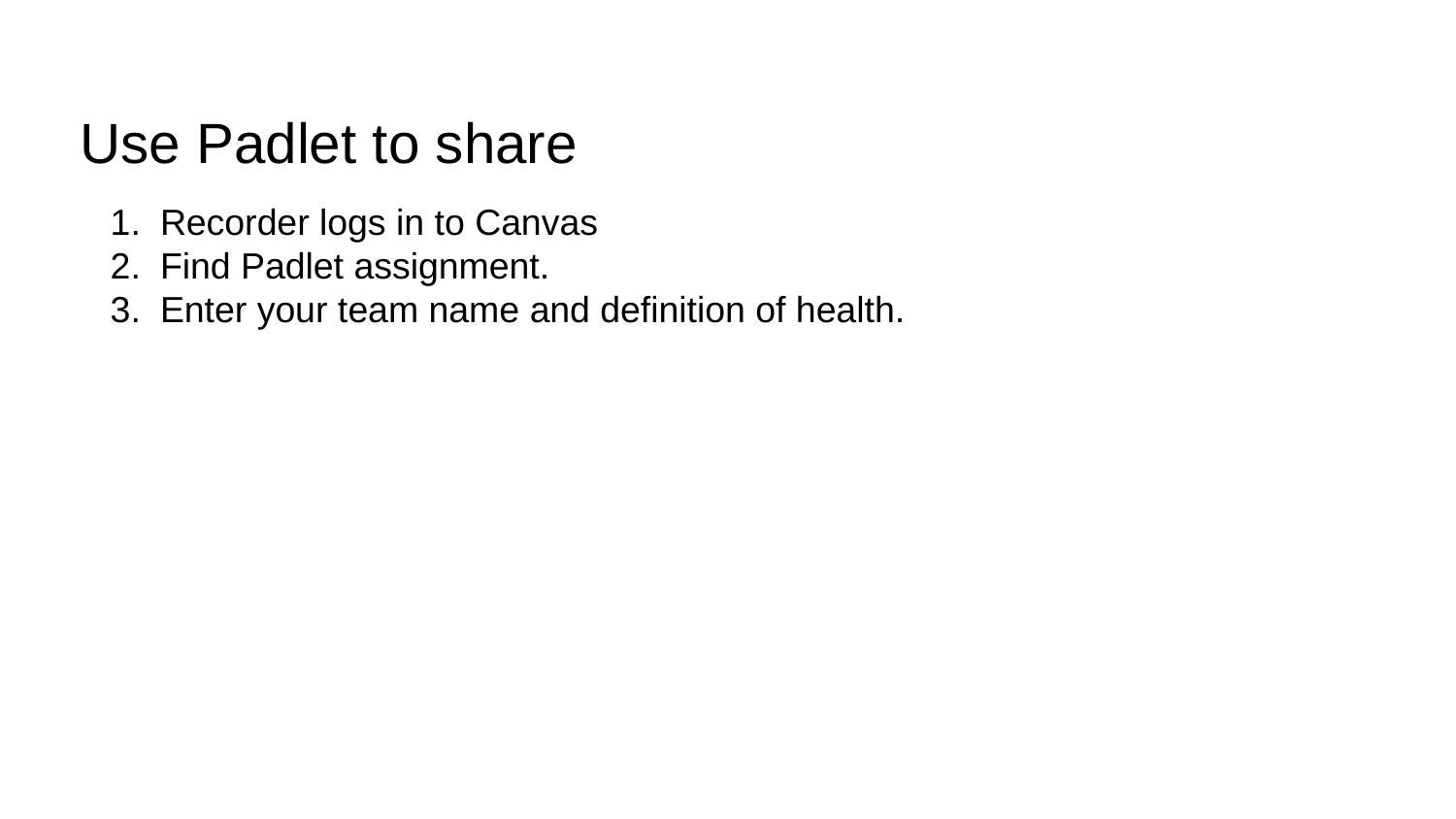

# Use Padlet to share
Recorder logs in to Canvas
Find Padlet assignment.
Enter your team name and definition of health.